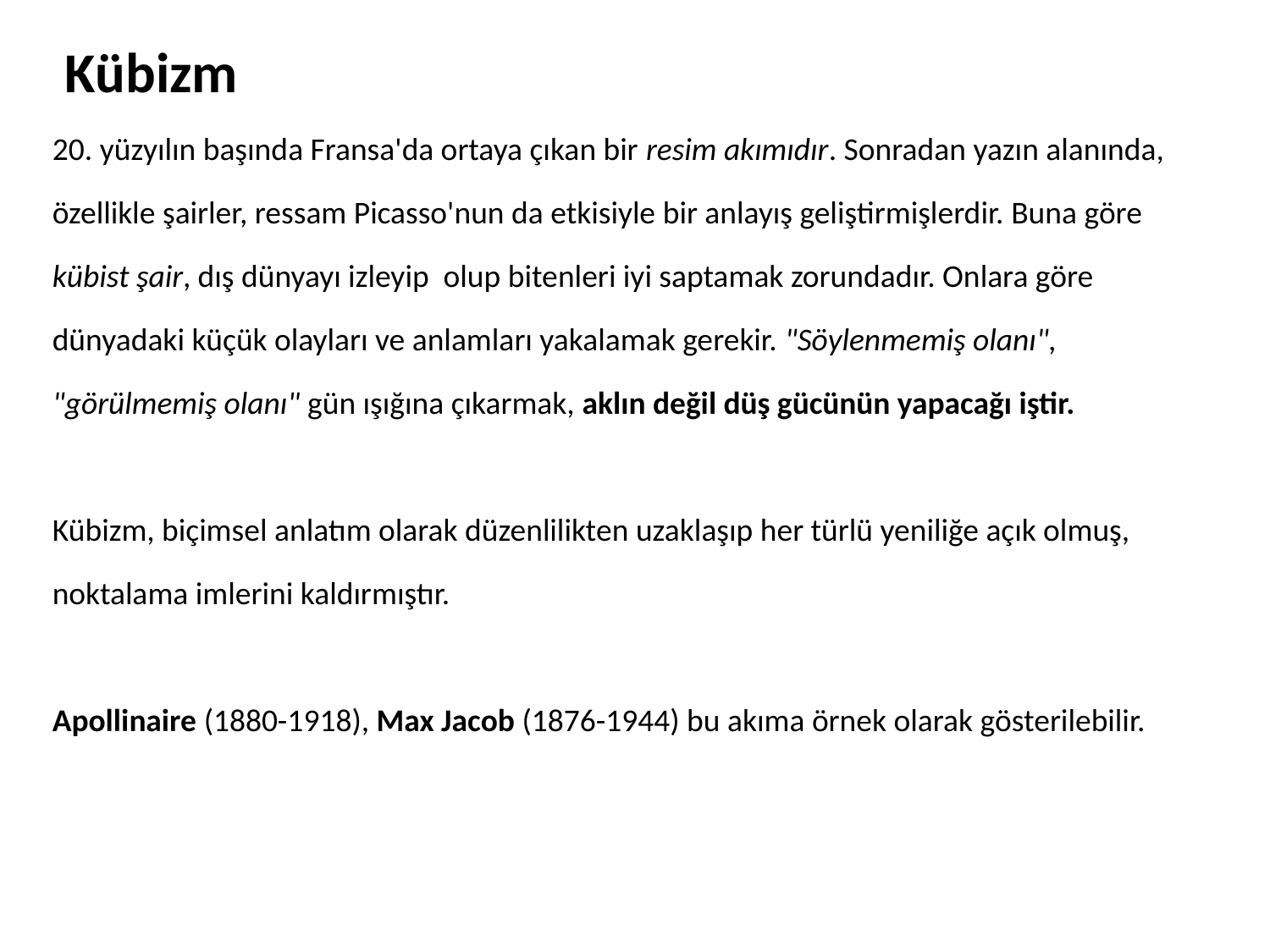

Kübizm
20. yüzyılın başında Fransa'da ortaya çıkan bir resim akımıdır. Sonradan yazın alanında,
özellikle şairler, ressam Picasso'nun da etkisiyle bir anlayış geliştirmişlerdir. Buna göre
kübist şair, dış dünyayı izleyip  olup bitenleri iyi saptamak zorundadır. Onlara göre
dünyadaki küçük olayları ve anlamları yakalamak gerekir. "Söylenmemiş olanı",
"görülmemiş olanı" gün ışığına çıkarmak, aklın değil düş gücünün yapacağı iştir.

Kübizm, biçimsel anlatım olarak düzenlilikten uzaklaşıp her türlü yeniliğe açık olmuş,
noktalama imlerini kaldırmıştır.

Apollinaire (1880-1918), Max Jacob (1876-1944) bu akıma örnek olarak gösterilebilir.